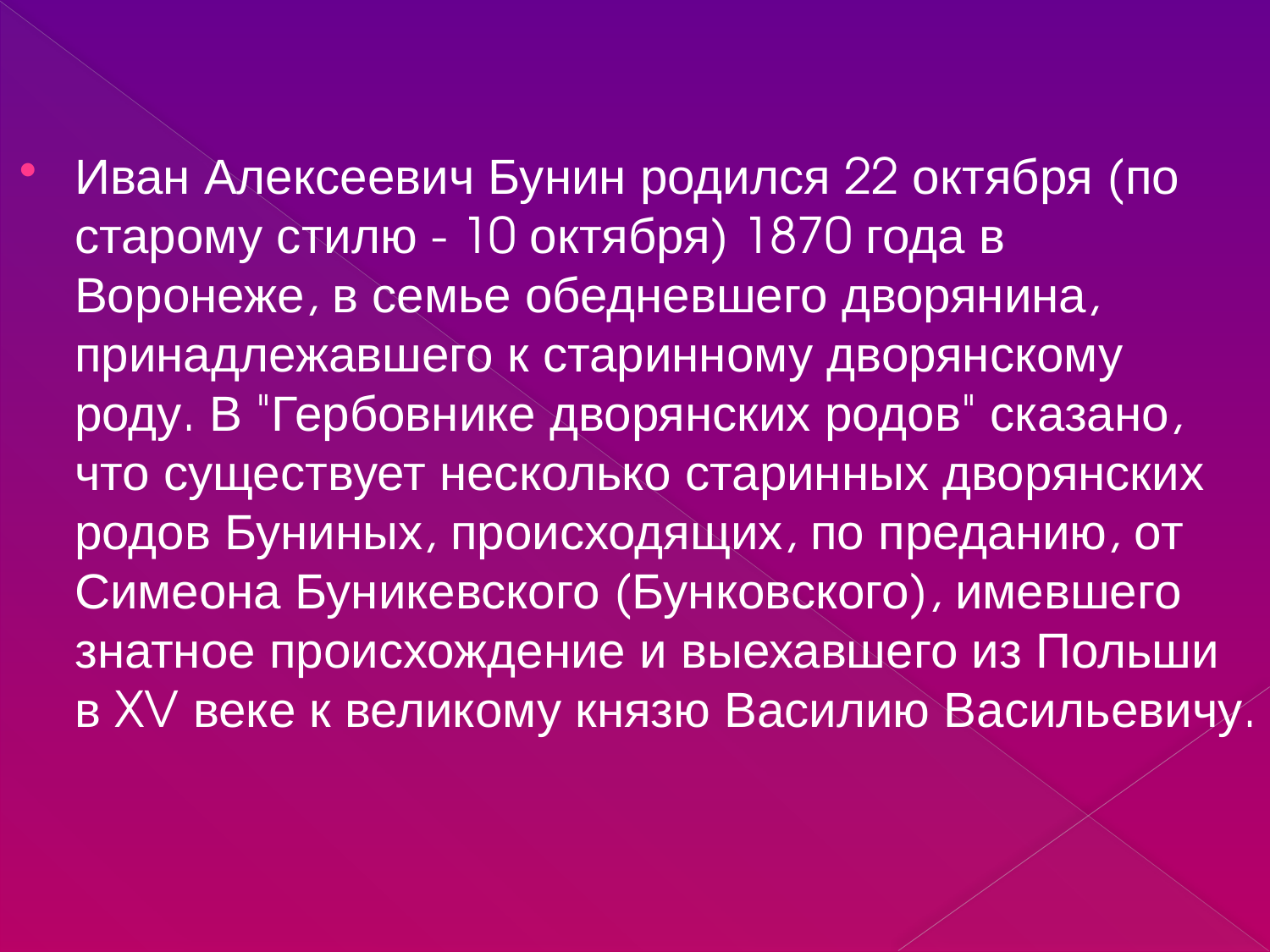

Иван Алексеевич Бунин родился 22 октября (по старому стилю - 10 октября) 1870 года в Воронеже, в семье обедневшего дворянина, принадлежавшего к старинному дворянскому роду. В "Гербовнике дворянских родов" сказано, что существует несколько старинных дворянских родов Буниных, происходящих, по преданию, от Симеона Буникевского (Бунковского), имевшего знатное происхождение и выехавшего из Польши в XV веке к великому князю Василию Васильевичу.